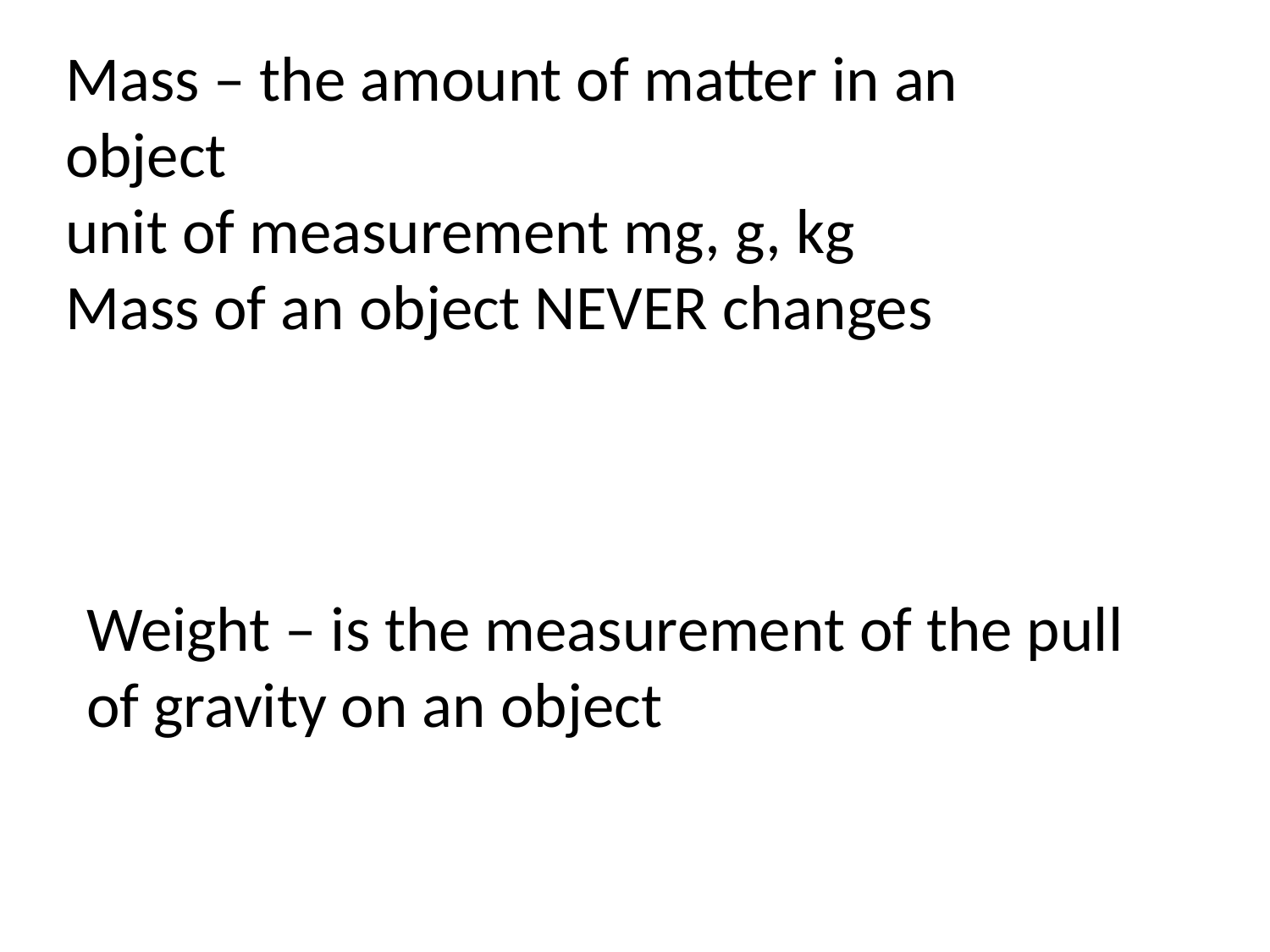

Mass – the amount of matter in an object
unit of measurement mg, g, kg
Mass of an object NEVER changes

Weight – is the measurement of the pull of gravity on an object